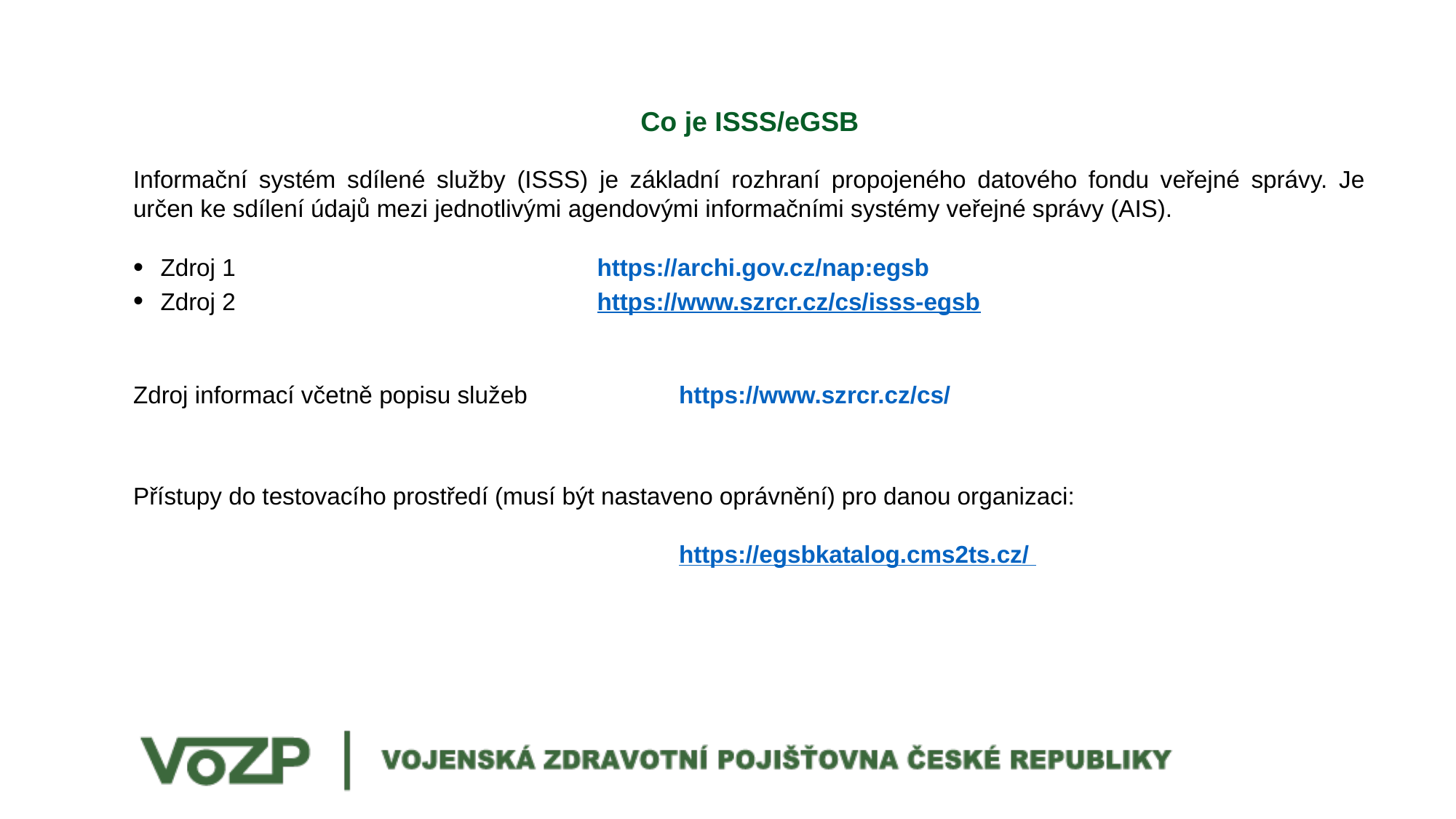

# Co je ISSS/eGSB
Informační systém sdílené služby (ISSS) je základní rozhraní propojeného datového fondu veřejné správy. Je určen ke sdílení údajů mezi jednotlivými agendovými informačními systémy veřejné správy (AIS).

Zdroj 1 				https://archi.gov.cz/nap:egsb
Zdroj 2 				https://www.szrcr.cz/cs/isss-egsb

Zdroj informací včetně popisu služeb  		https://www.szrcr.cz/cs/

Přístupy do testovacího prostředí (musí být nastaveno oprávnění) pro danou organizaci: 							  												https://egsbkatalog.cms2ts.cz/